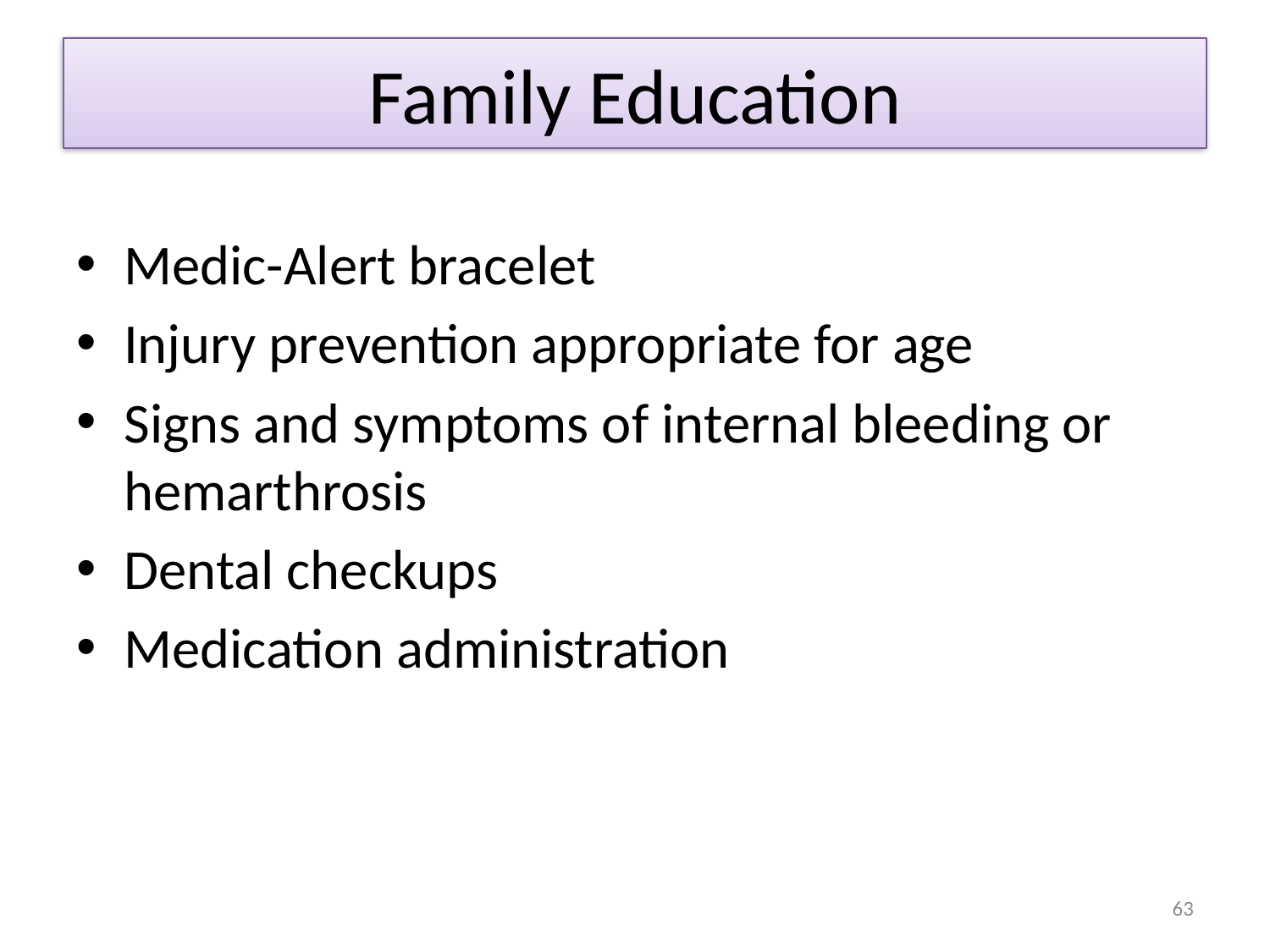

# Family Education
Medic-Alert bracelet
Injury prevention appropriate for age
Signs and symptoms of internal bleeding or hemarthrosis
Dental checkups
Medication administration
63